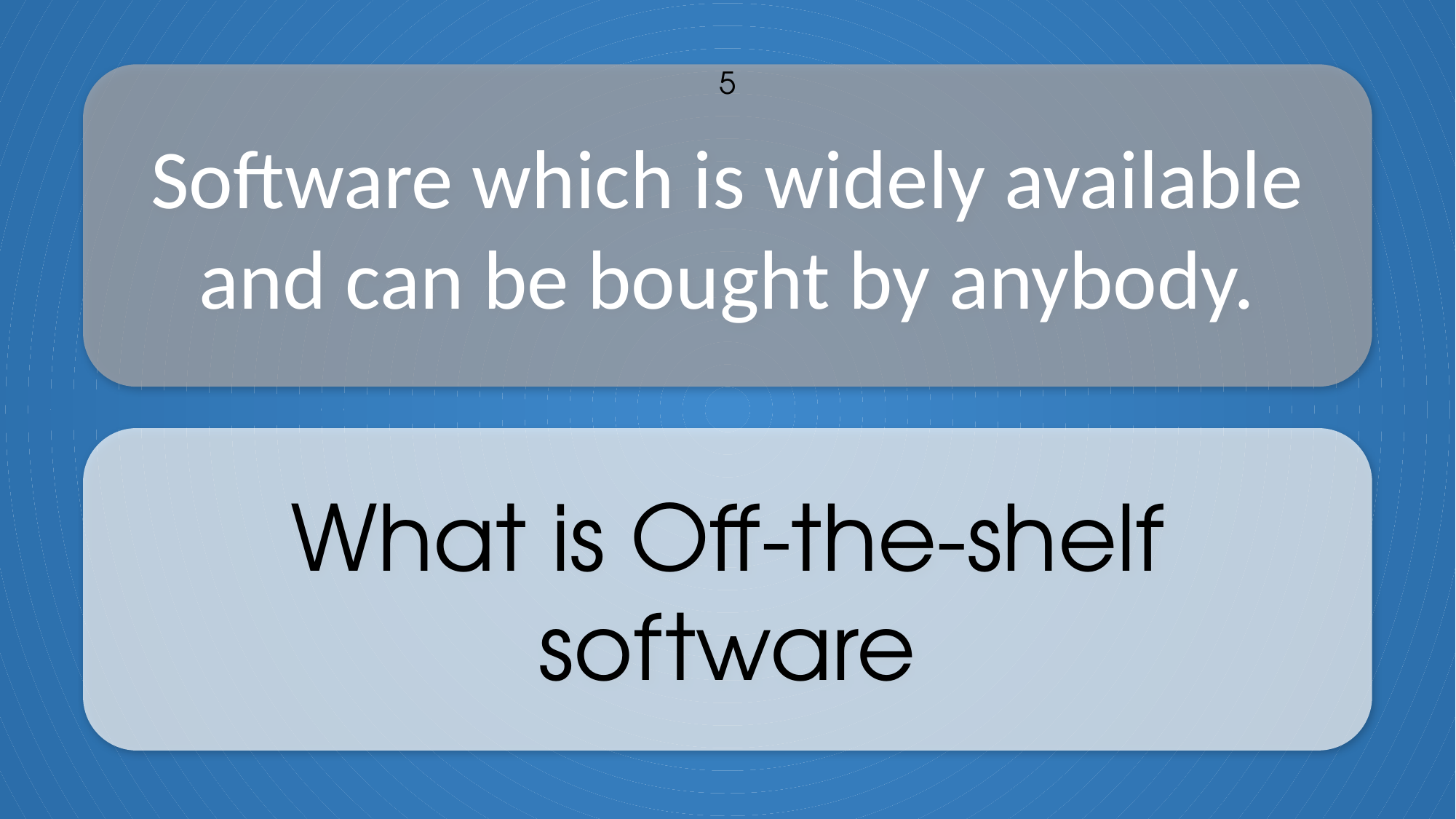

Software which is widely available and can be bought by anybody.
5
What is Off-the-shelf software